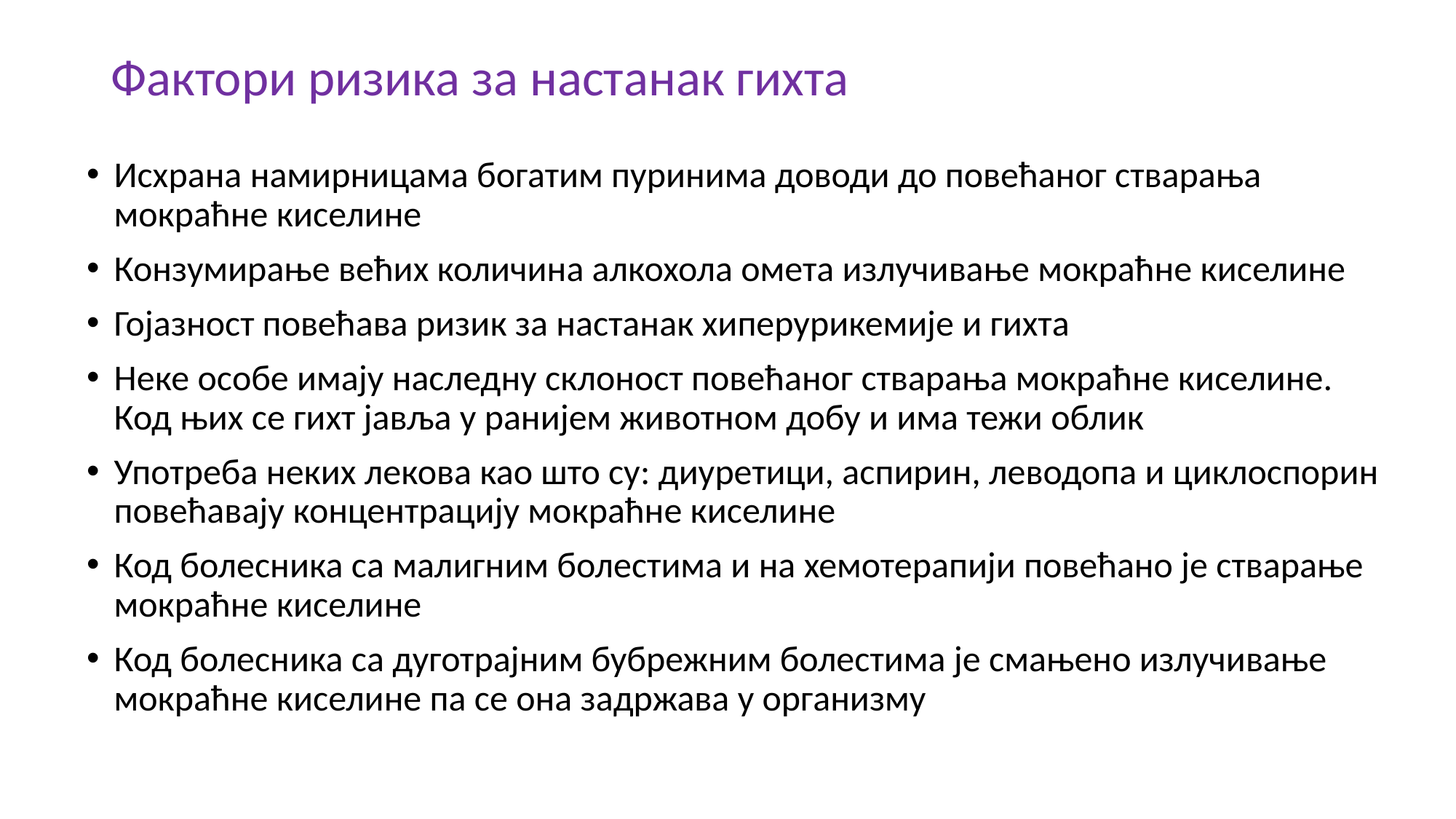

# Фактори ризика за настанак гихта
Исхрана намирницама богатим пуринима доводи до повећаног стварања мокраћне киселине
Конзумирање већих количина алкохола омета излучивање мокраћне киселине
Гојазност повећава ризик за настанак хиперурикемије и гихта
Неке особе имају наследну склоност повећаног стварања мокраћне киселине. Код њих се гихт јавља у ранијем животном добу и има тежи облик
Употреба неких лекова као што су: диуретици, аспирин, леводопа и циклоспорин повећавају концентрацију мокраћне киселине
Код болесника са малигним болестима и на хемотерапији повећано је стварање мокраћне киселине
Код болесника са дуготрајним бубрежним болестима је смањено излучивање мокраћне киселине па се она задржава у организму